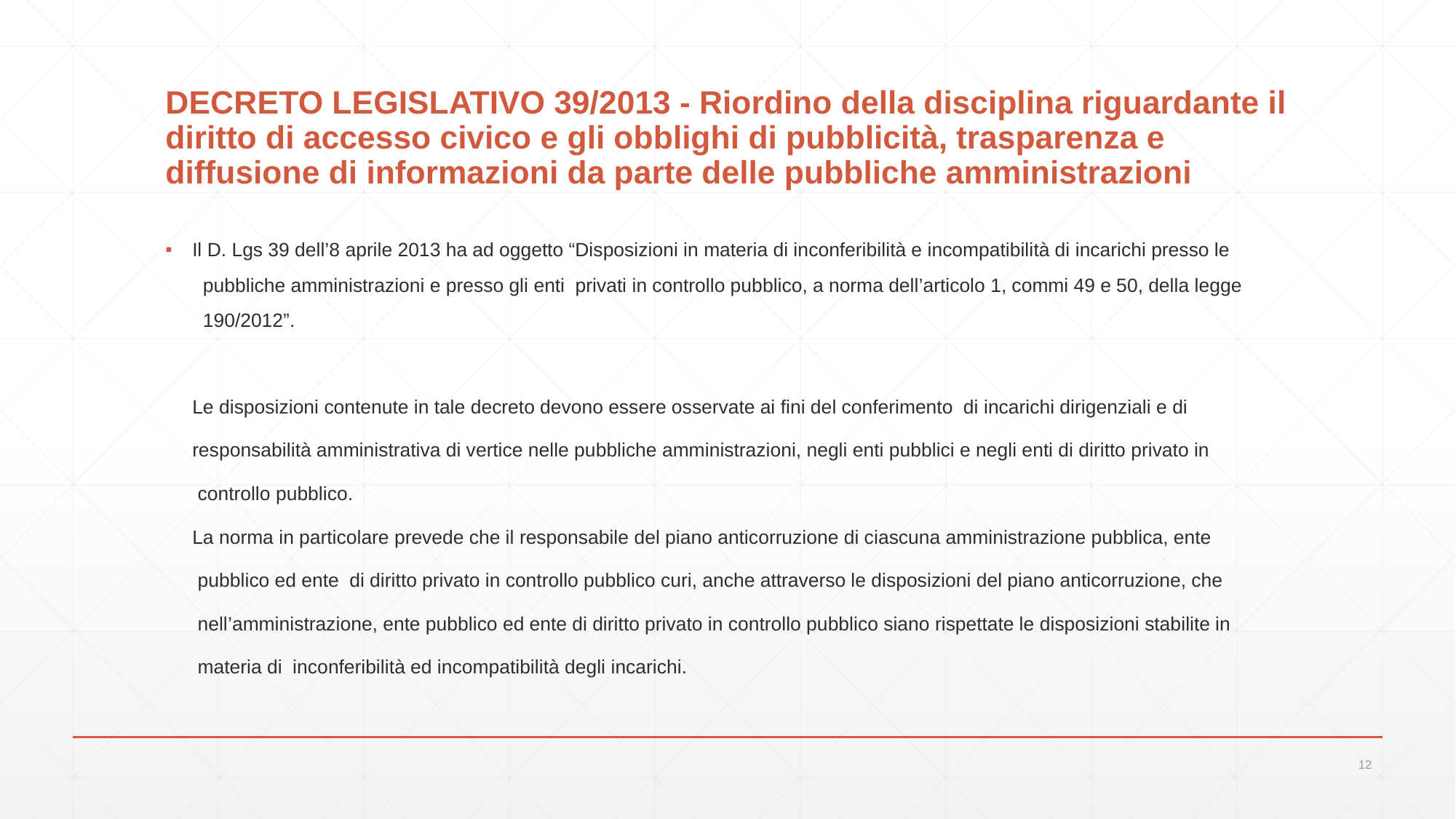

# DECRETO LEGISLATIVO 39/2013 - Riordino della disciplina riguardante il diritto di accesso civico e gli obblighi di pubblicità, trasparenza e diffusione di informazioni da parte delle pubbliche amministrazioni
Il D. Lgs 39 dell’8 aprile 2013 ha ad oggetto “Disposizioni in materia di inconferibilità e incompatibilità di incarichi presso le
 pubbliche amministrazioni e presso gli enti  privati in controllo pubblico, a norma dell’articolo 1, commi 49 e 50, della legge
 190/2012”.

	Le disposizioni contenute in tale decreto devono essere osservate ai fini del conferimento  di incarichi dirigenziali e di
	responsabilità amministrativa di vertice nelle pubbliche amministrazioni, negli enti pubblici e negli enti di diritto privato in
	 controllo pubblico.
	La norma in particolare prevede che il responsabile del piano anticorruzione di ciascuna amministrazione pubblica, ente
	 pubblico ed ente  di diritto privato in controllo pubblico curi, anche attraverso le disposizioni del piano anticorruzione, che
	 nell’amministrazione, ente pubblico ed ente di diritto privato in controllo pubblico siano rispettate le disposizioni stabilite in
	 materia di  inconferibilità ed incompatibilità degli incarichi.

12